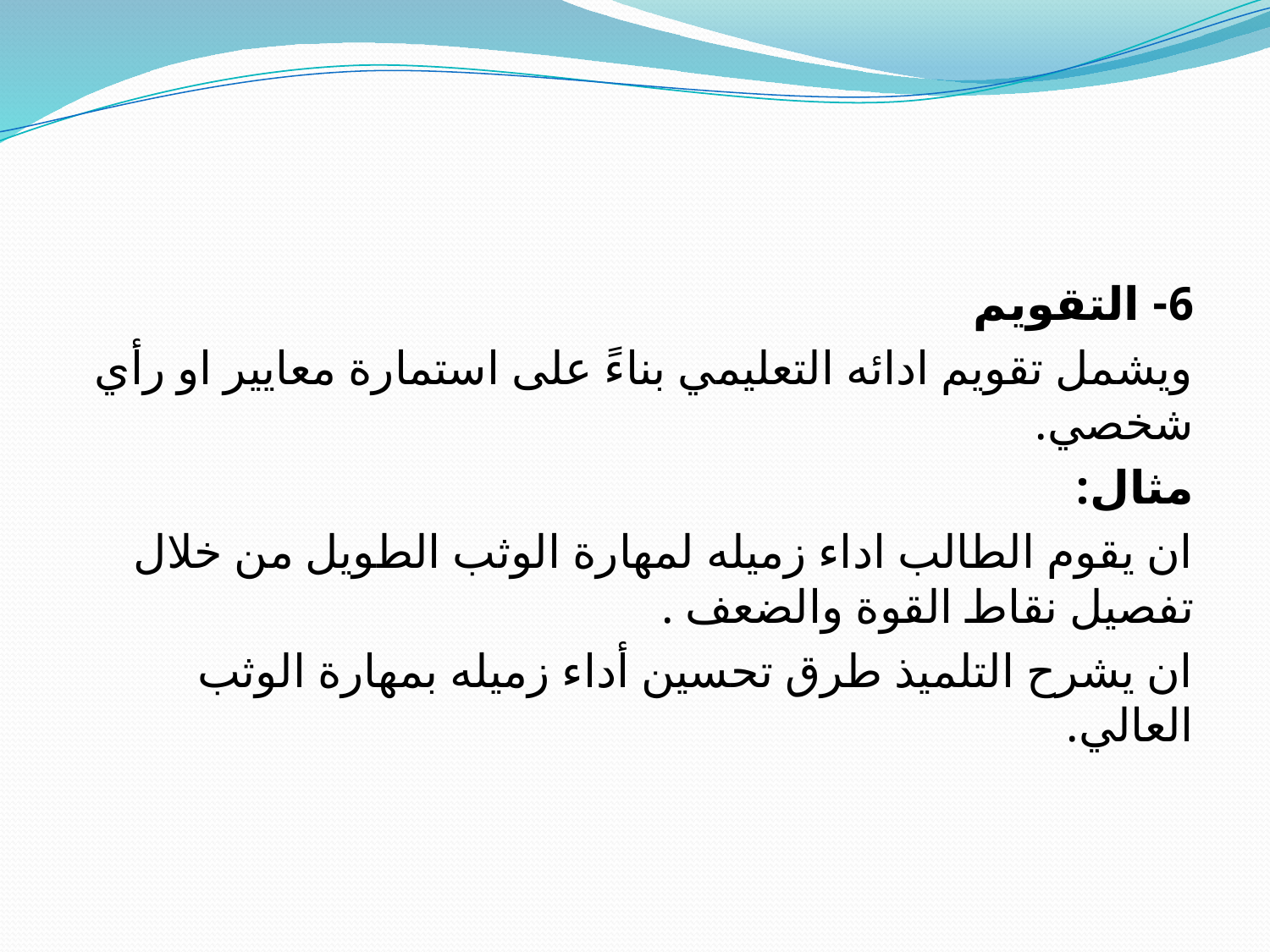

#
6- التقويم
ويشمل تقويم ادائه التعليمي بناءً على استمارة معايير او رأي شخصي.
مثال:
ان يقوم الطالب اداء زميله لمهارة الوثب الطويل من خلال تفصيل نقاط القوة والضعف .
ان يشرح التلميذ طرق تحسين أداء زميله بمهارة الوثب العالي.